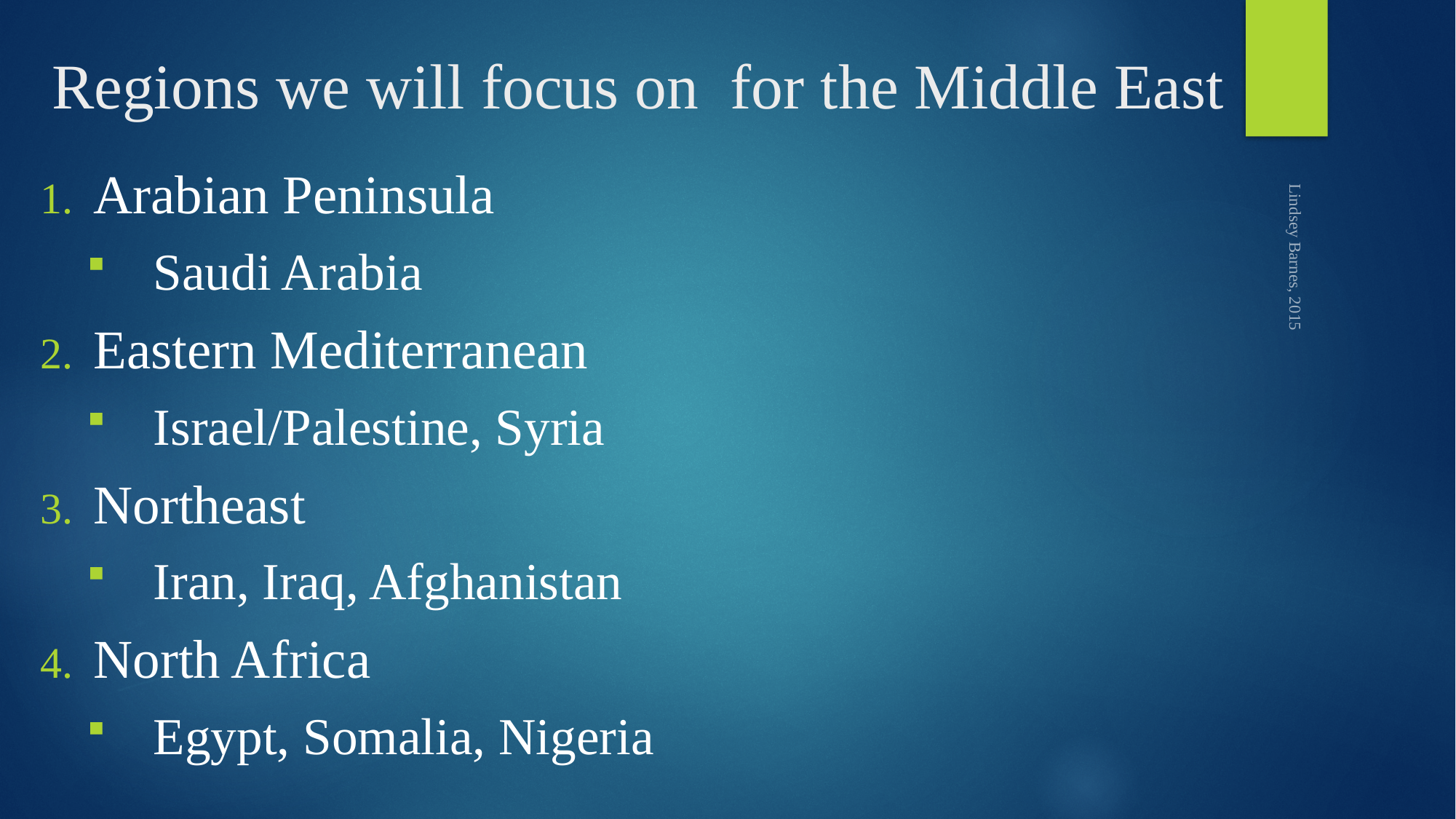

# Regions we will focus on  for the Middle East
Arabian Peninsula
Saudi Arabia
Eastern Mediterranean
Israel/Palestine, Syria
Northeast
Iran, Iraq, Afghanistan
North Africa
Egypt, Somalia, Nigeria
Lindsey Barnes, 2015